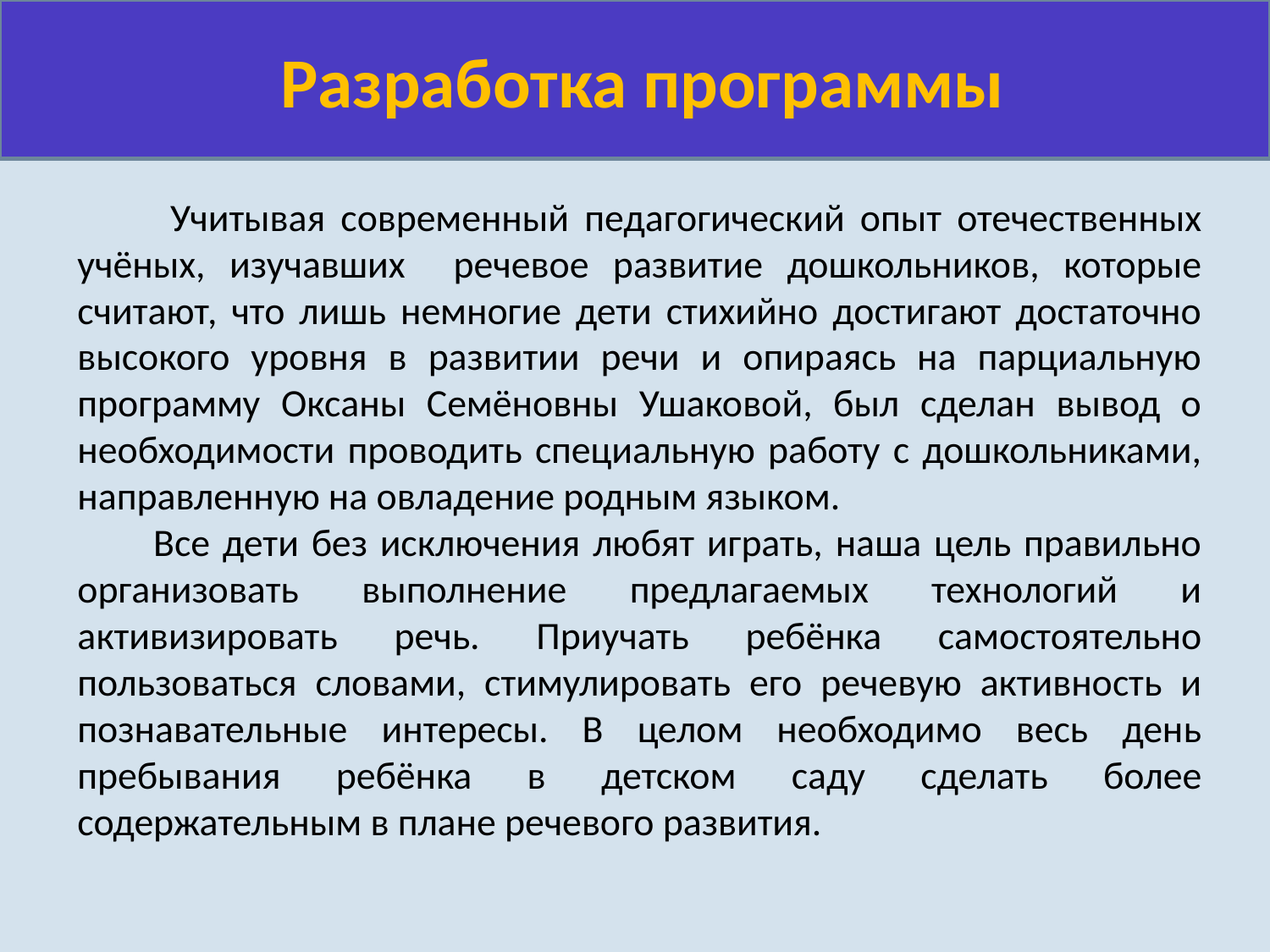

Разработка программы
      Учитывая современный педагогический опыт отечественных учёных, изучавших  речевое развитие дошкольников, которые считают, что лишь немногие дети стихийно достигают достаточно высокого уровня в развитии речи и опираясь на парциальную программу Оксаны Семёновны Ушаковой, был сделан вывод о необходимости проводить специальную работу с дошкольниками, направленную на овладение родным языком.
      Все дети без исключения любят играть, наша цель правильно организовать выполнение предлагаемых технологий и активизировать речь. Приучать ребёнка самостоятельно пользоваться словами, стимулировать его речевую активность и познавательные интересы. В целом необходимо весь день пребывания ребёнка в детском саду сделать более содержательным в плане речевого развития.